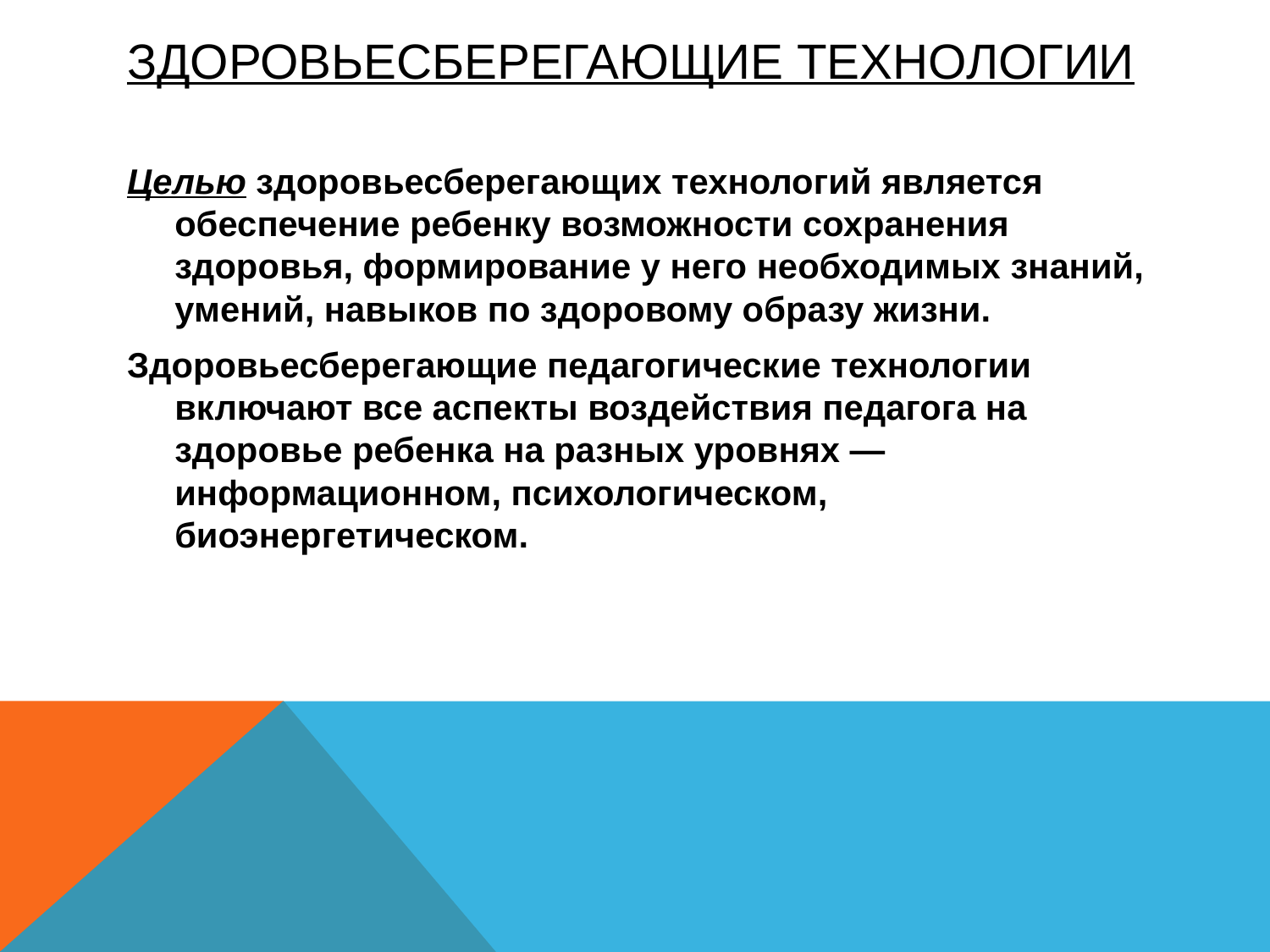

# Здоровьесберегающие технологии
Целью здоровьесберегающих технологий является обеспечение ребенку возможности сохранения здоровья, формирование у него необходимых знаний, умений, навыков по здоровому образу жизни.
Здоровьесберегающие педагогические технологии включают все аспекты воздействия педагога на здоровье ребенка на разных уровнях — информационном, психологическом, биоэнергетическом.